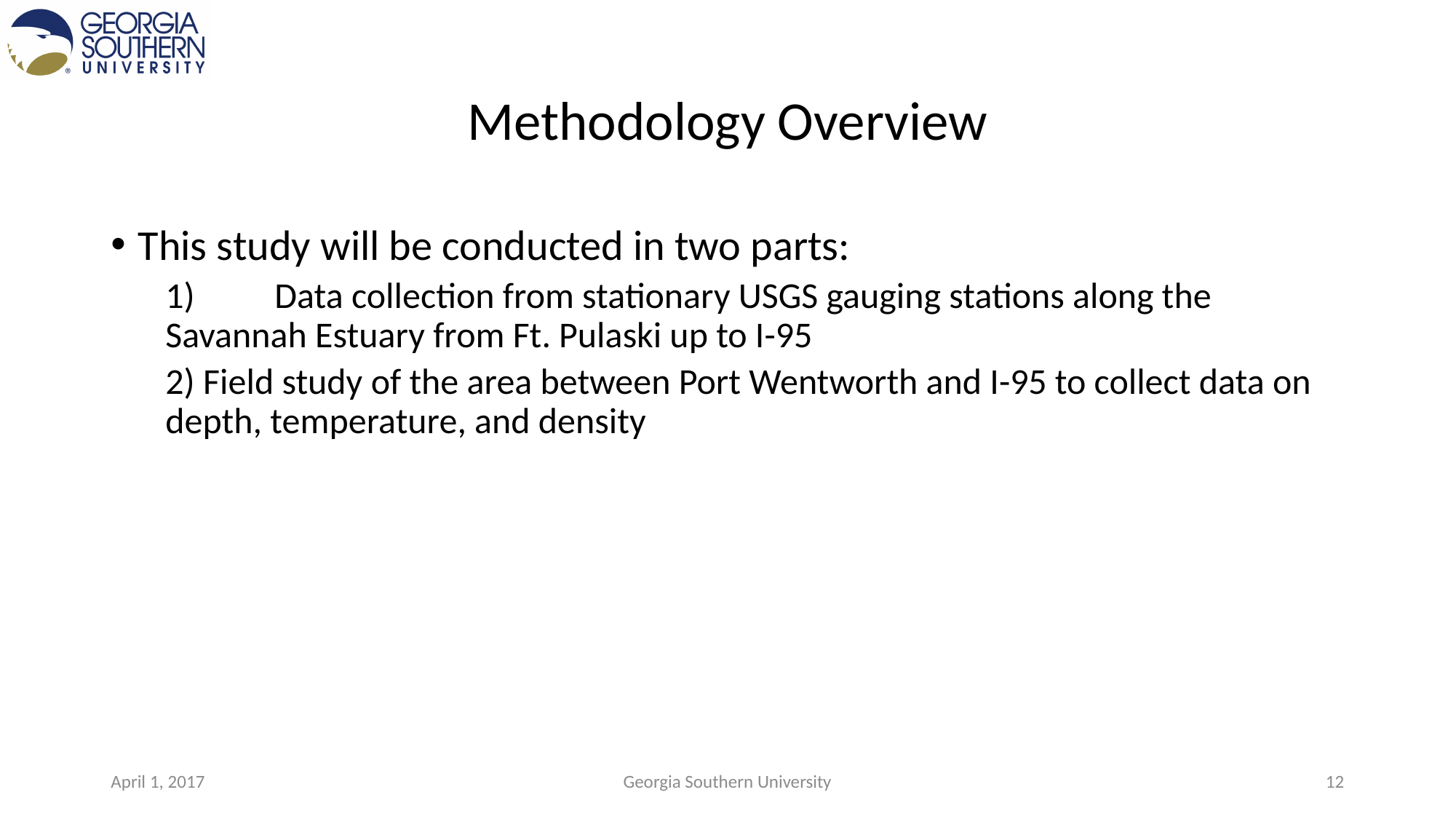

# Methodology Overview
This study will be conducted in two parts:
1)	Data collection from stationary USGS gauging stations along the Savannah Estuary from Ft. Pulaski up to I-95
2) Field study of the area between Port Wentworth and I-95 to collect data on depth, temperature, and density
April 1, 2017
Georgia Southern University
12